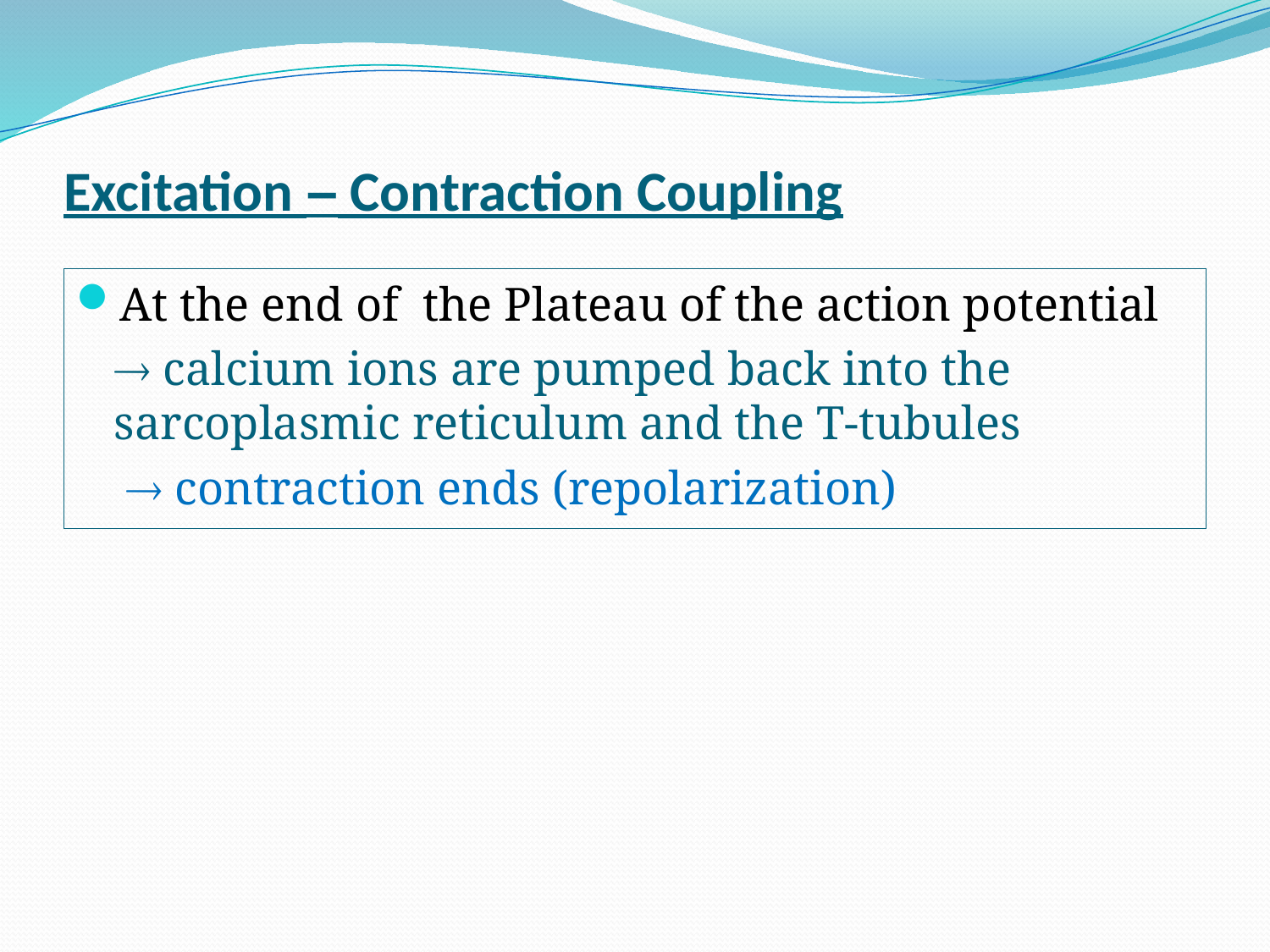

# Excitation – Contraction Coupling
At the end of  the Plateau of the action potential
	→ calcium ions are pumped back into the sarcoplasmic reticulum and the T-tubules
	 → contraction ends (repolarization)